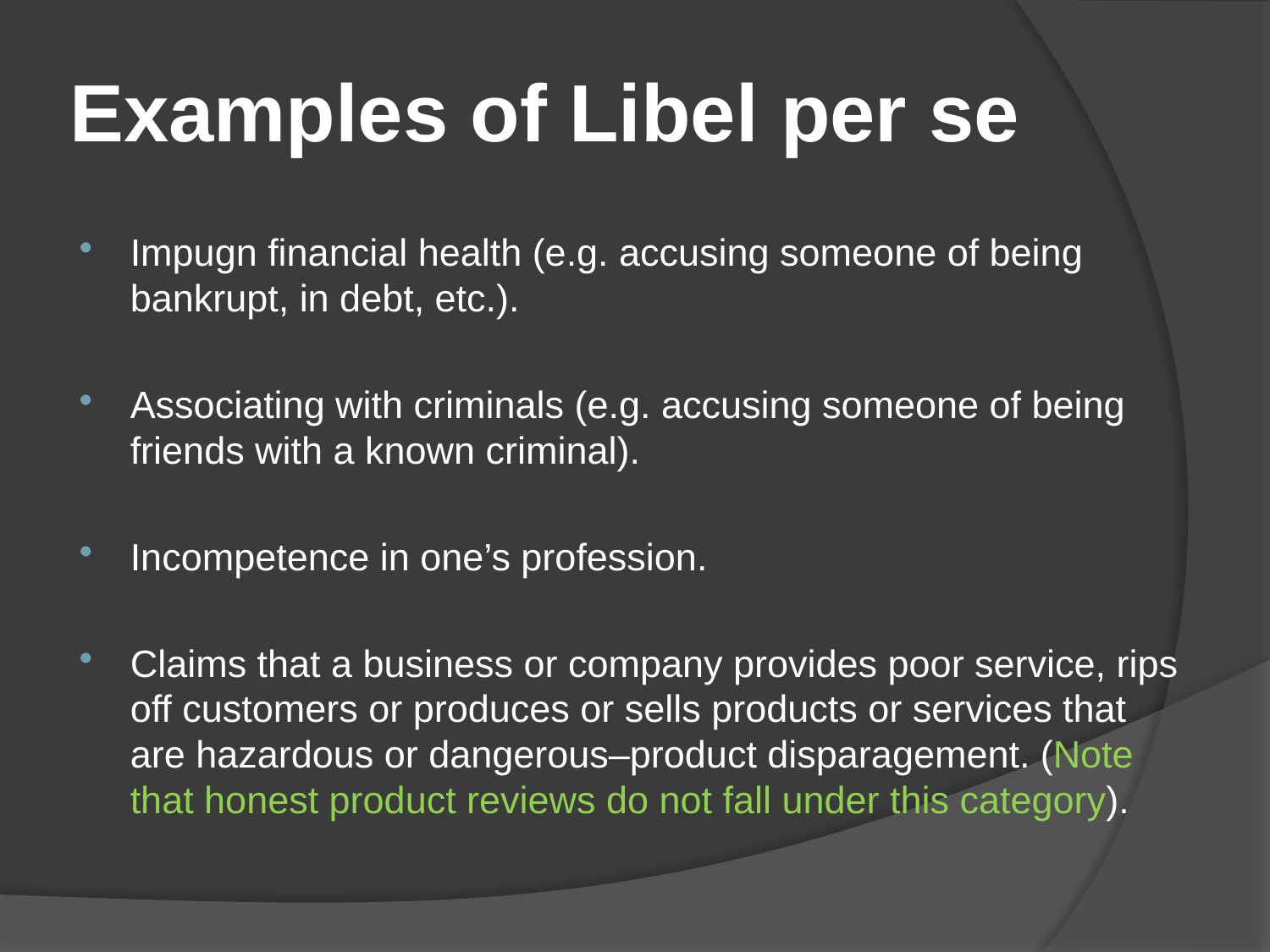

# Examples of Libel per se
Impugn financial health (e.g. accusing someone of being bankrupt, in debt, etc.).

Associating with criminals (e.g. accusing someone of being friends with a known criminal).

Incompetence in one’s profession.

Claims that a business or company provides poor service, rips off customers or produces or sells products or services that are hazardous or dangerous–product disparagement. (Note that honest product reviews do not fall under this category).